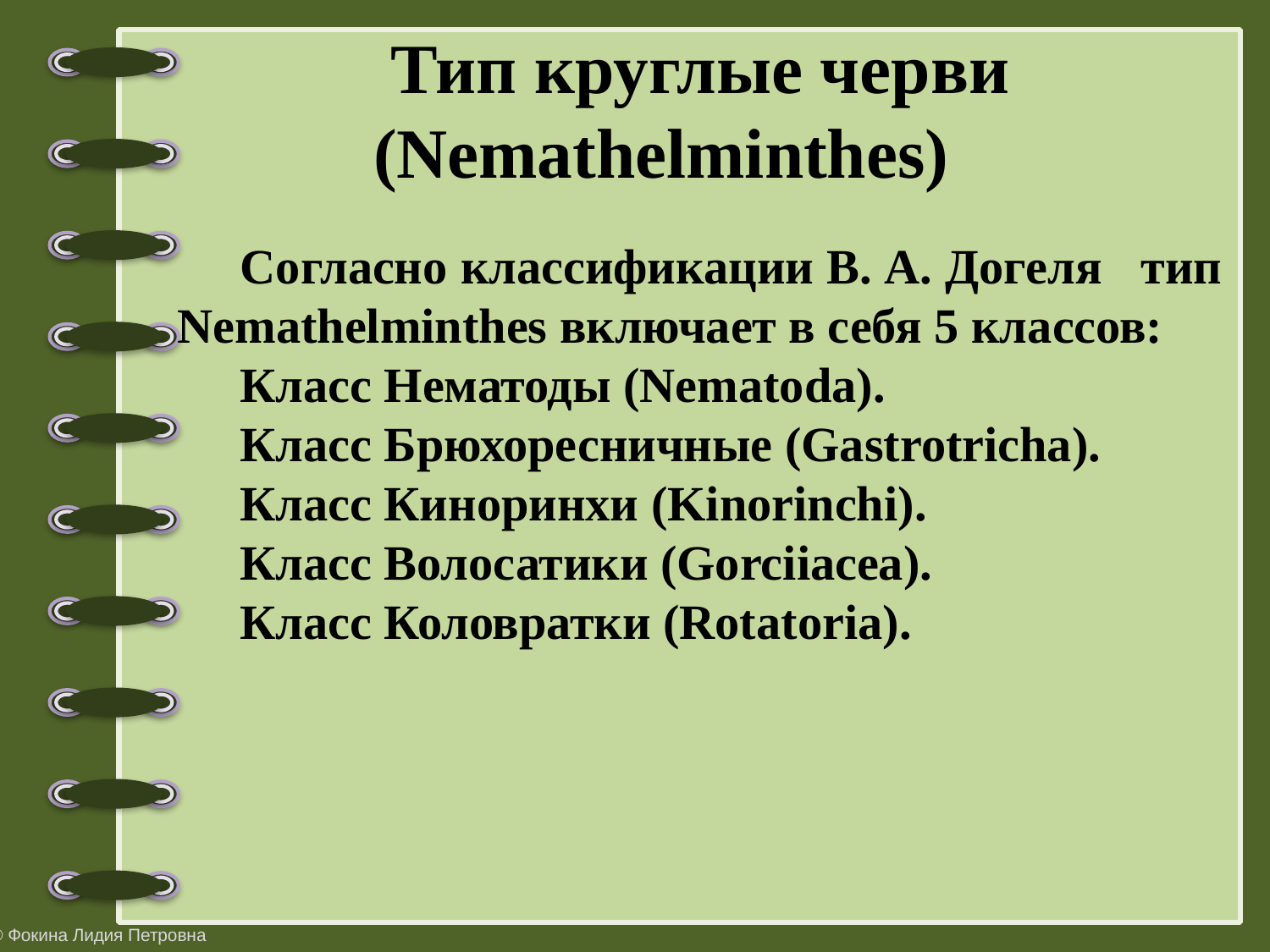

Тип круглые черви
 (Nemathelminthes)
Согласно классификации В. А. Догеля   тип Nemathelminthes включает в себя 5 классов:
Класс Нематоды (Nematoda).
Класс Брюхоресничные (Gastrotricha).
Класс Киноринхи (Kinorinchi).
Класс Волосатики (Gorciiacea).
Класс Коловратки (Rotatoria).